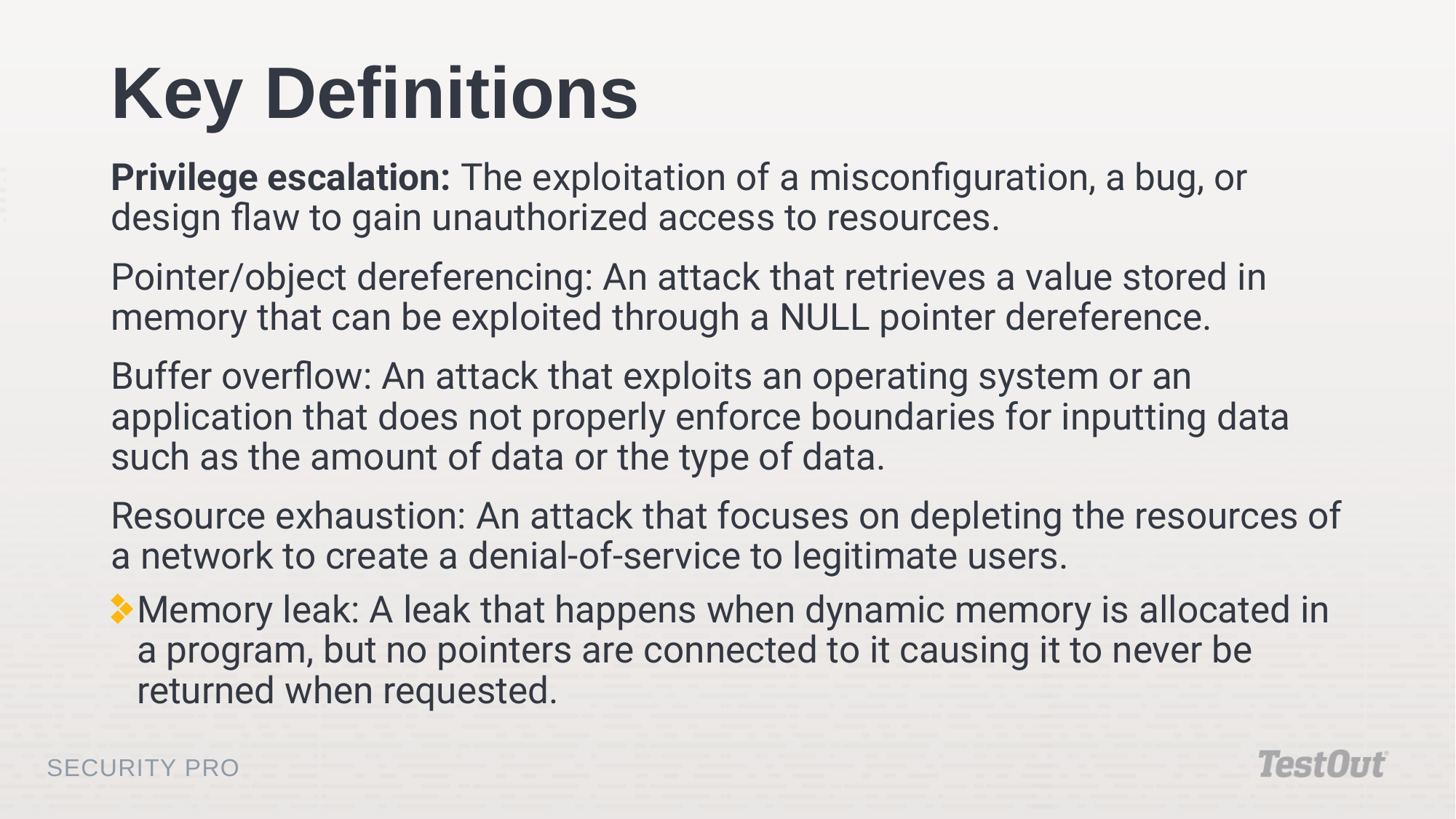

# Key Definitions
Privilege escalation: The exploitation of a misconfiguration, a bug, or design flaw to gain unauthorized access to resources.
Pointer/object dereferencing: An attack that retrieves a value stored in memory that can be exploited through a NULL pointer dereference.
Buffer overflow: An attack that exploits an operating system or an application that does not properly enforce boundaries for inputting data such as the amount of data or the type of data.
Resource exhaustion: An attack that focuses on depleting the resources of a network to create a denial-of-service to legitimate users.
Memory leak: A leak that happens when dynamic memory is allocated in a program, but no pointers are connected to it causing it to never be returned when requested.
Security Pro